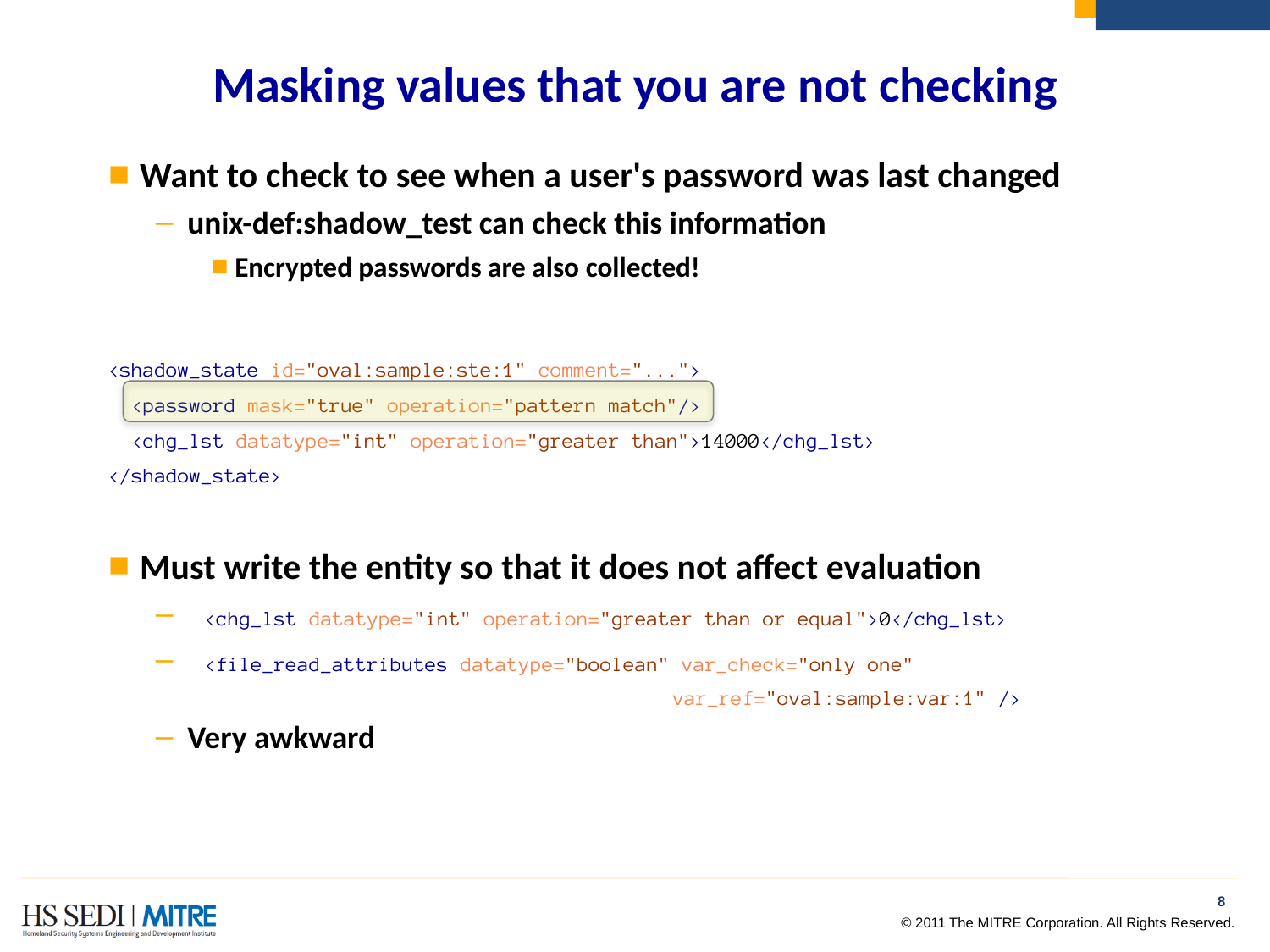

# Masking values that you are not checking
Want to check to see when a user's password was last changed
unix-def:shadow_test can check this information
Encrypted passwords are also collected!

<shadow_state id="oval:sample:ste:1" comment="...">
  <password mask="true" operation="pattern match"/>
  <chg_lst datatype="int" operation="greater than">14000</chg_lst>
</shadow_state>

Must write the entity so that it does not affect evaluation
 <chg_lst datatype="int" operation="greater than or equal">0</chg_lst>
 <file_read_attributes datatype="boolean" var_check="only one"   				         var_ref="oval:sample:var:1" />
Very awkward

8